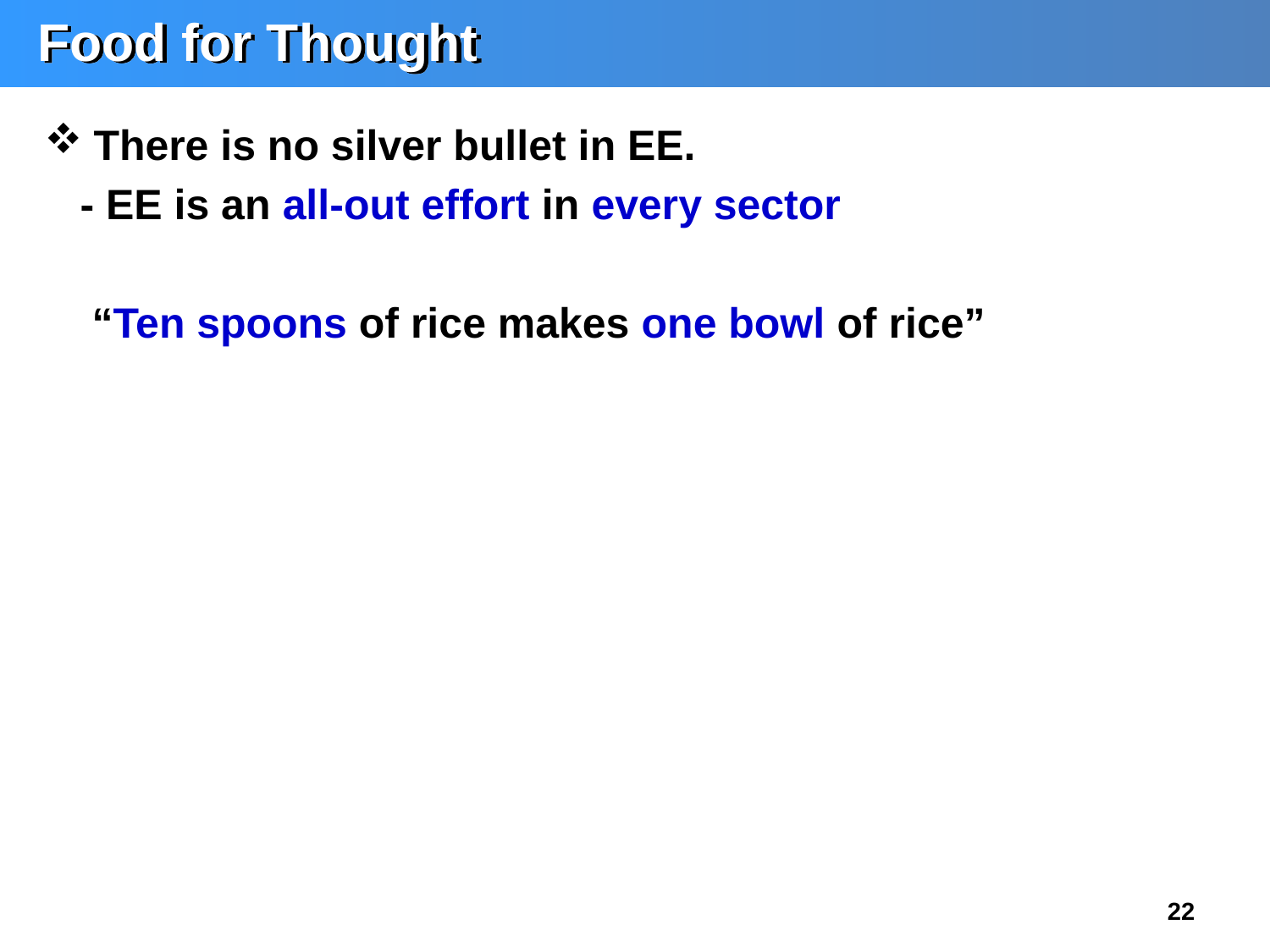

Food for Thought

There is no silver bullet in EE.
   - EE is an all-out effort in every sector

    “Ten spoons of rice makes one bowl of rice”

22